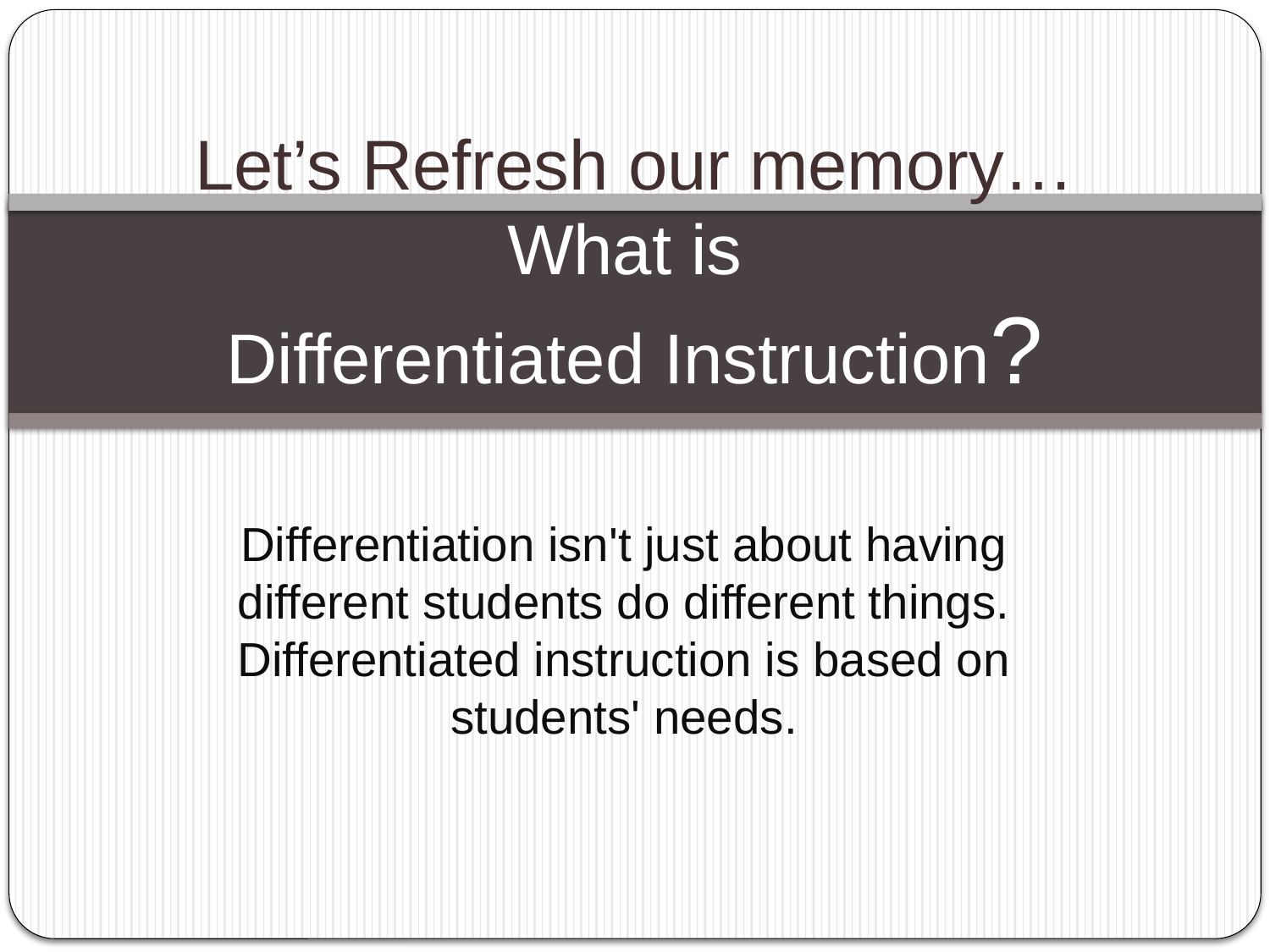

# Let’s Refresh our memory… What is Differentiated Instruction?
Differentiation isn't just about having different students do different things. Differentiated instruction is based on students' needs.